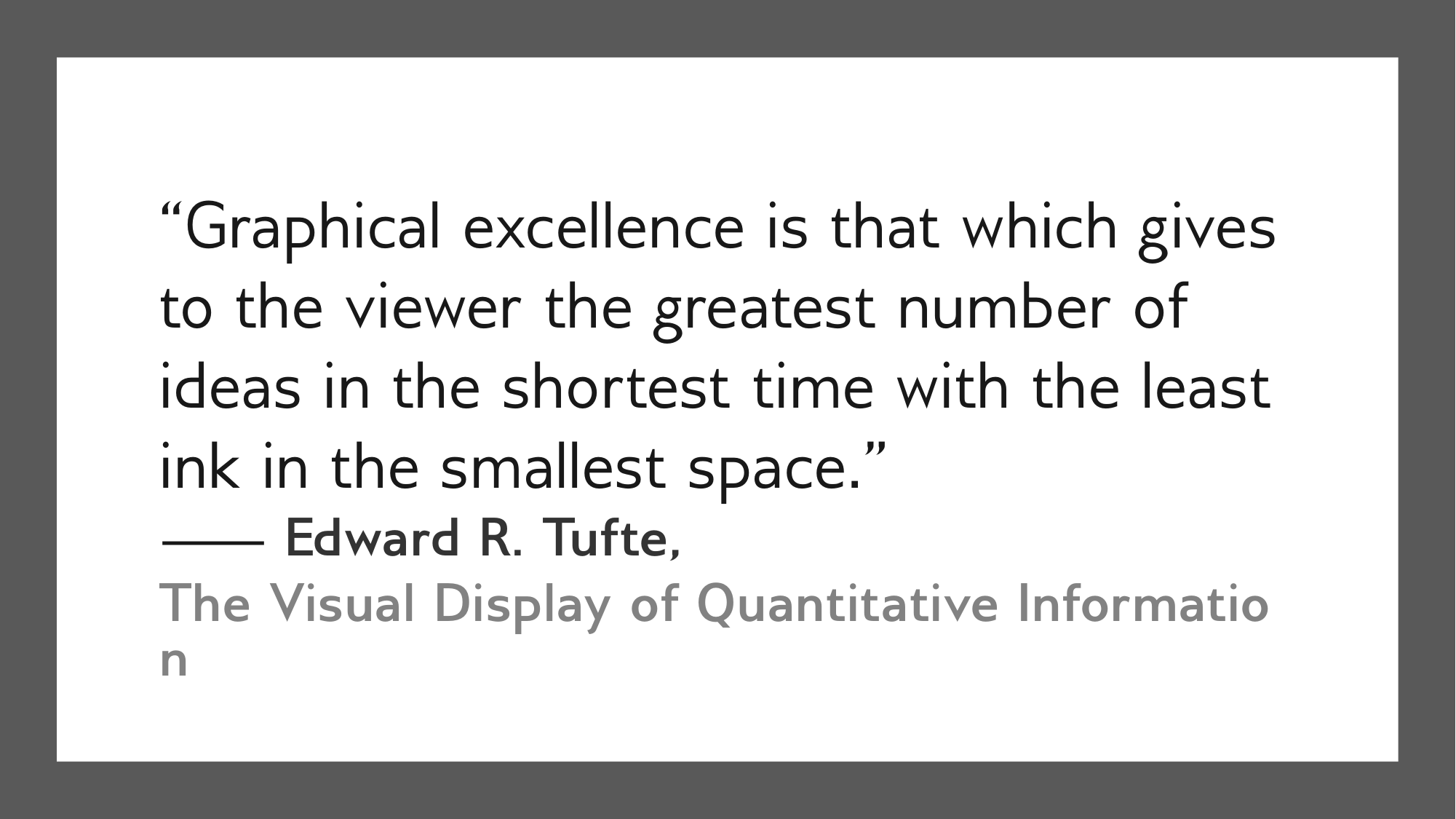

“Graphical excellence is that which gives to the viewer the greatest number of ideas in the shortest time with the least ink in the smallest space.” 
― Edward R. Tufte,
The Visual Display of Quantitative Information